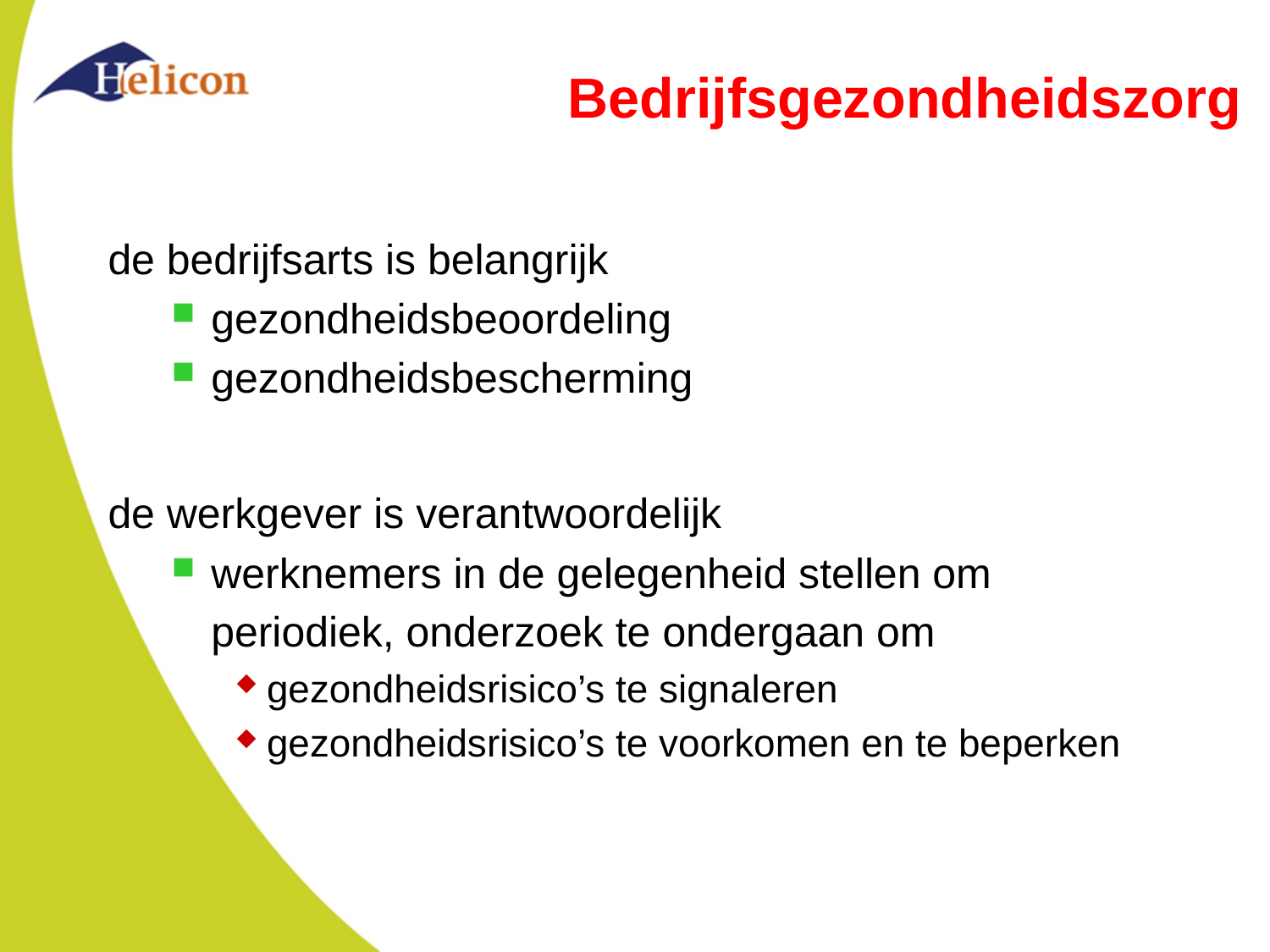

Bedrijfsgezondheidszorg
de bedrijfsarts is belangrijk
gezondheidsbeoordeling
gezondheidsbescherming

de werkgever is verantwoordelijk
werknemers in de gelegenheid stellen om periodiek, onderzoek te ondergaan om
gezondheidsrisico’s te signaleren
gezondheidsrisico’s te voorkomen en te beperken